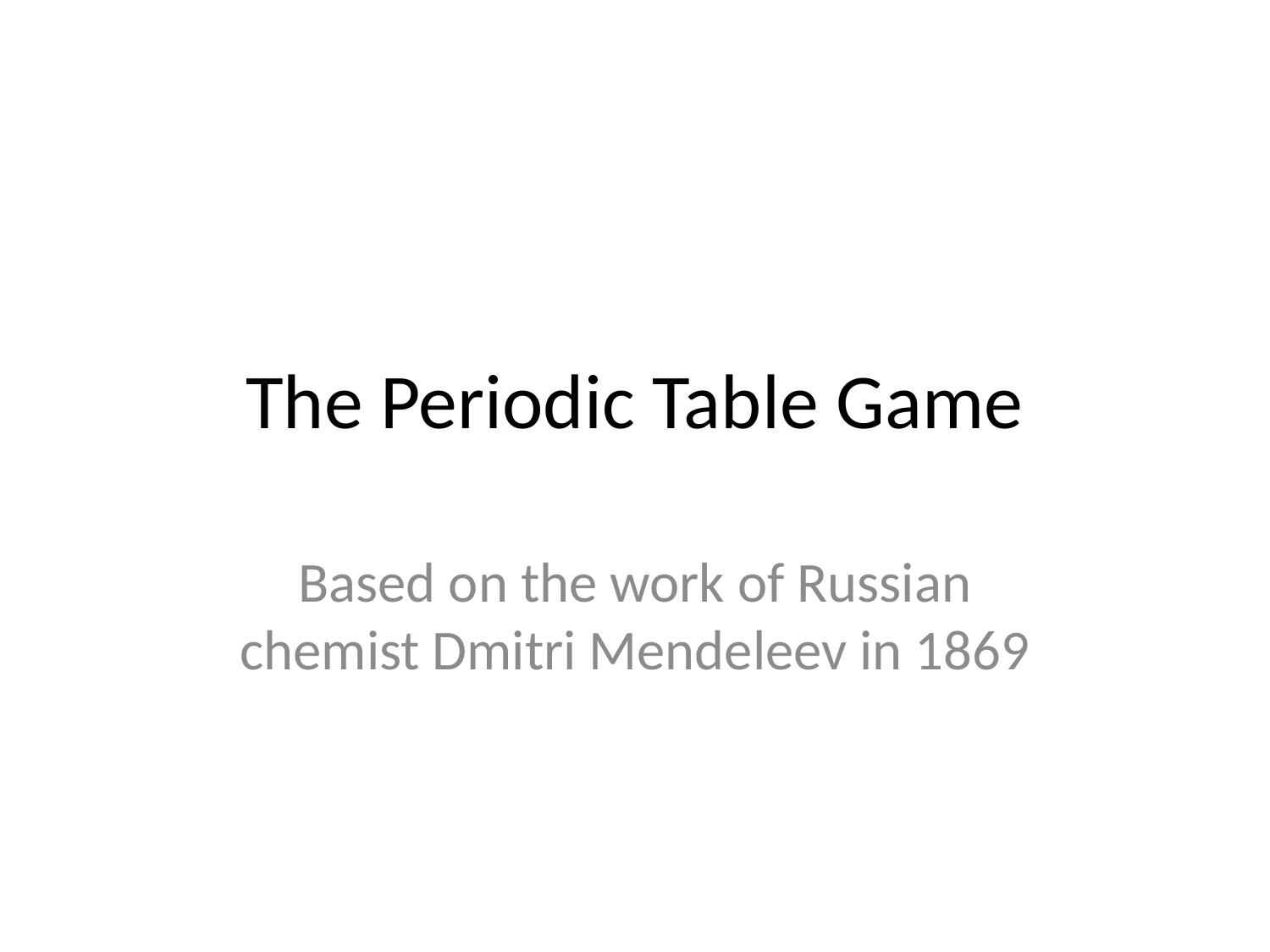

# The Periodic Table Game
Based on the work of Russian chemist Dmitri Mendeleev in 1869